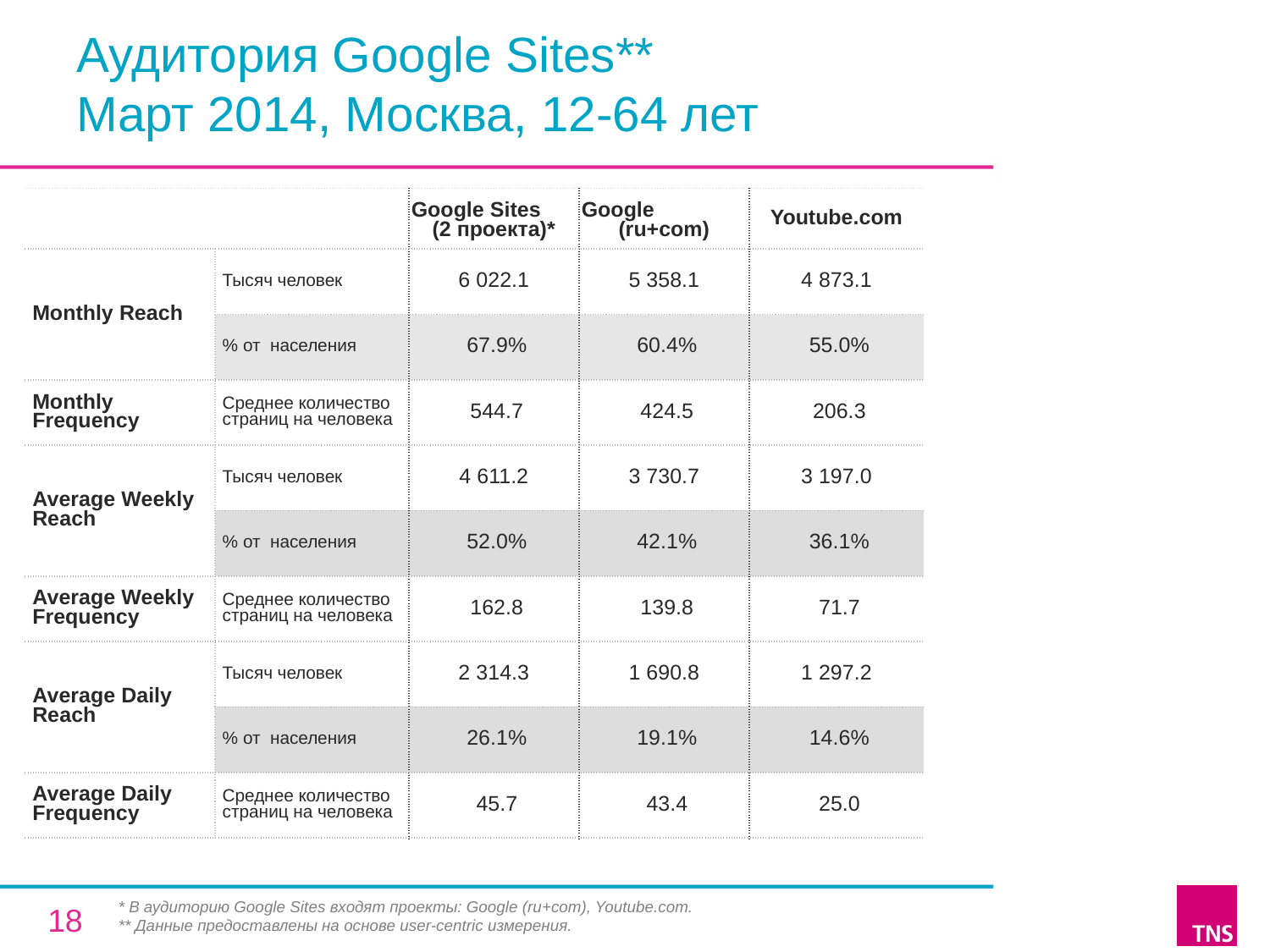

# Аудитория Google Sites** Март 2014, Москва, 12-64 лет
|  |  | Google Sites (2 проекта)\* | Google (ru+com) | Youtube.com |
| --- | --- | --- | --- | --- |
| Monthly Reach | Тысяч человек | 6 022.1 | 5 358.1 | 4 873.1 |
|  | % от населения | 67.9% | 60.4% | 55.0% |
| Monthly Frequency | Среднее количество страниц на человека | 544.7 | 424.5 | 206.3 |
| Average Weekly Reach | Тысяч человек | 4 611.2 | 3 730.7 | 3 197.0 |
|  | % от населения | 52.0% | 42.1% | 36.1% |
| Average Weekly Frequency | Среднее количество страниц на человека | 162.8 | 139.8 | 71.7 |
| Average Daily Reach | Тысяч человек | 2 314.3 | 1 690.8 | 1 297.2 |
|  | % от населения | 26.1% | 19.1% | 14.6% |
| Average Daily Frequency | Среднее количество страниц на человека | 45.7 | 43.4 | 25.0 |
* В аудиторию Google Sites входят проекты: Google (ru+com), Youtube.com.
** Данные предоставлены на основе user-centric измерения.
18